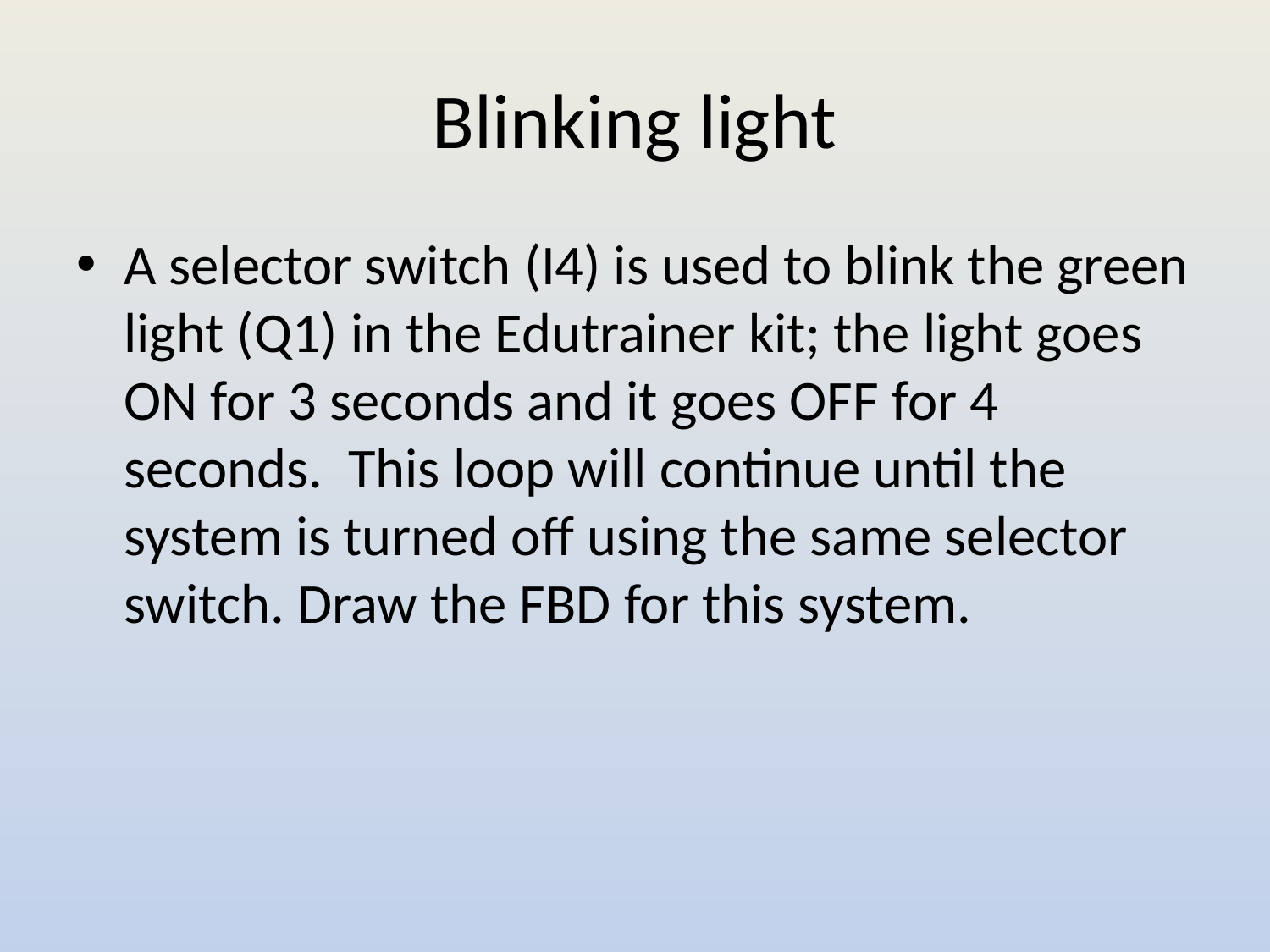

# Blinking light
A selector switch (I4) is used to blink the green light (Q1) in the Edutrainer kit; the light goes ON for 3 seconds and it goes OFF for 4 seconds.  This loop will continue until the system is turned off using the same selector switch. Draw the FBD for this system.